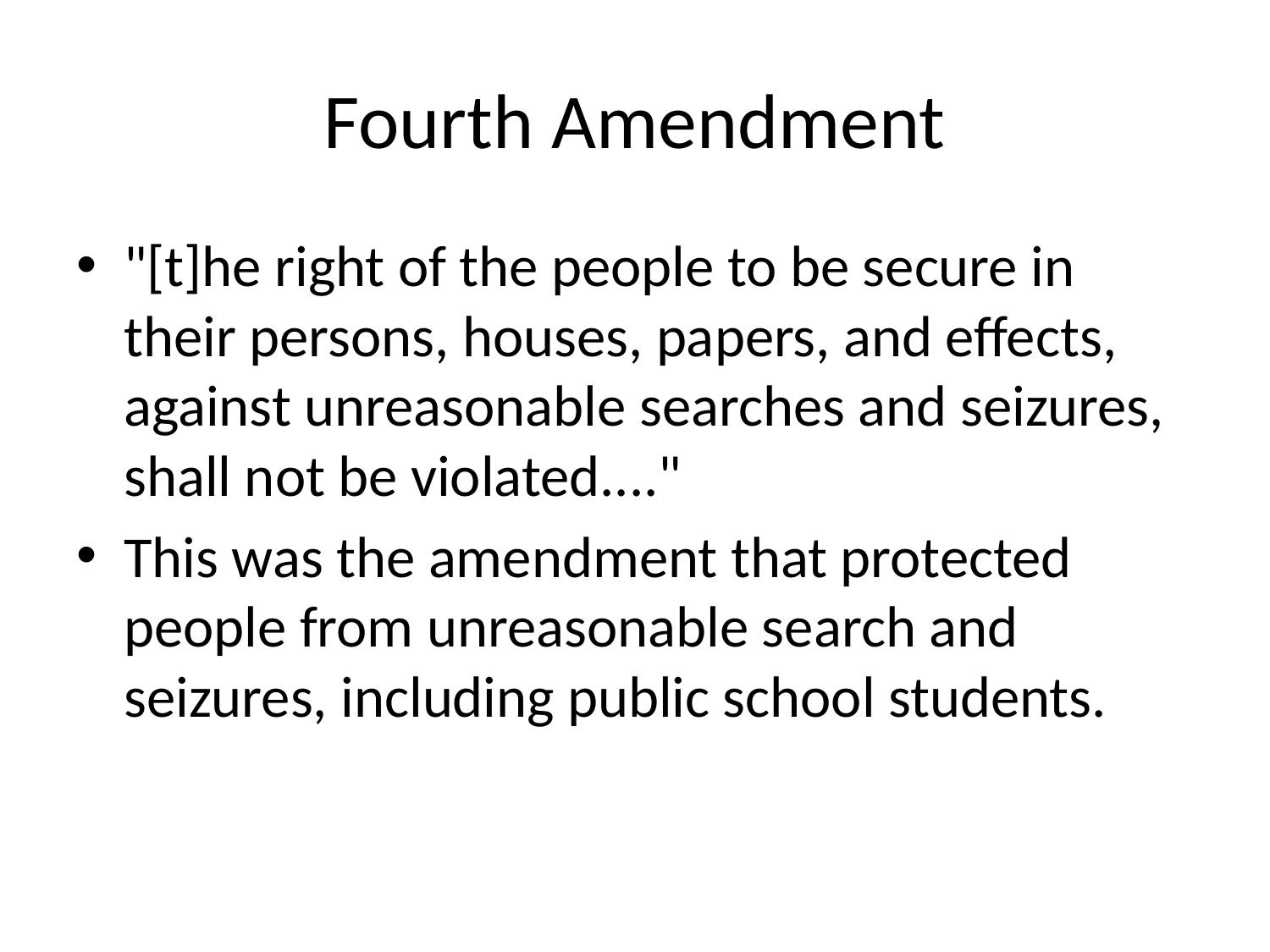

# Fourth Amendment
"[t]he right of the people to be secure in their persons, houses, papers, and effects, against unreasonable searches and seizures, shall not be violated...."
This was the amendment that protected people from unreasonable search and seizures, including public school students.